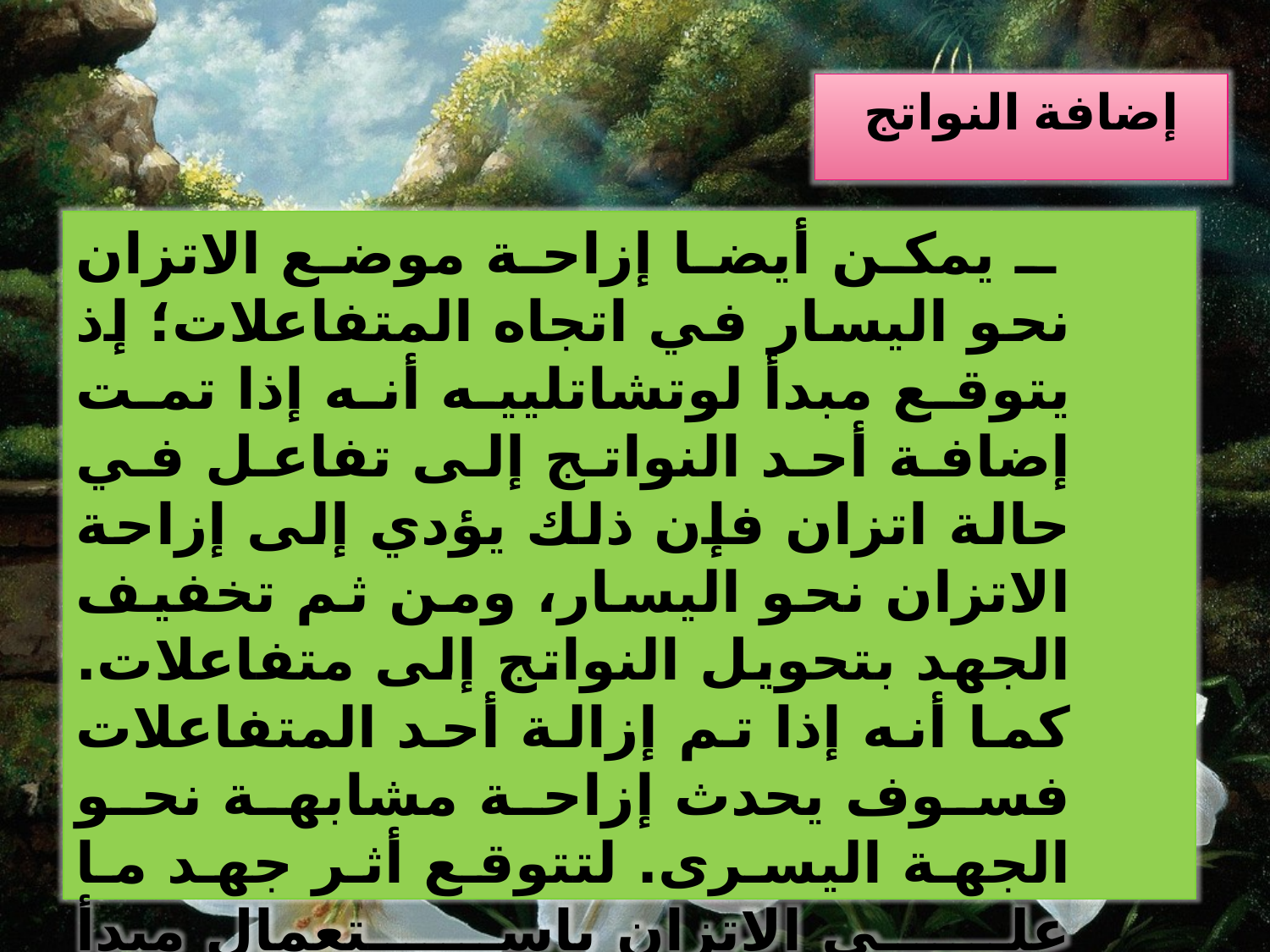

إضافة النواتج
      ـ يمكن أيضا إزاحة موضع الاتزان نحو اليسار في اتجاه المتفاعلات؛ إذ يتوقع مبدأ لوتشاتلييه أنه إذا تمت إضافة أحد النواتج إلى تفاعل في حالة اتزان فإن ذلك يؤدي إلى إزاحة الاتزان نحو اليسار، ومن ثم تخفيف الجهد بتحويل النواتج إلى متفاعلات. كما أنه إذا تم إزالة أحد المتفاعلات فسوف يحدث إزاحة مشابهة نحو الجهة اليسرى. لتتوقع أثر جهد ما على الاتزان باستعمال مبدأ لوتشاتلييه، إرجع إلى معادلة التفاعل، ويلخص الشكل 12 - 4 تأثير تغيير التراكيز في الاتزان.